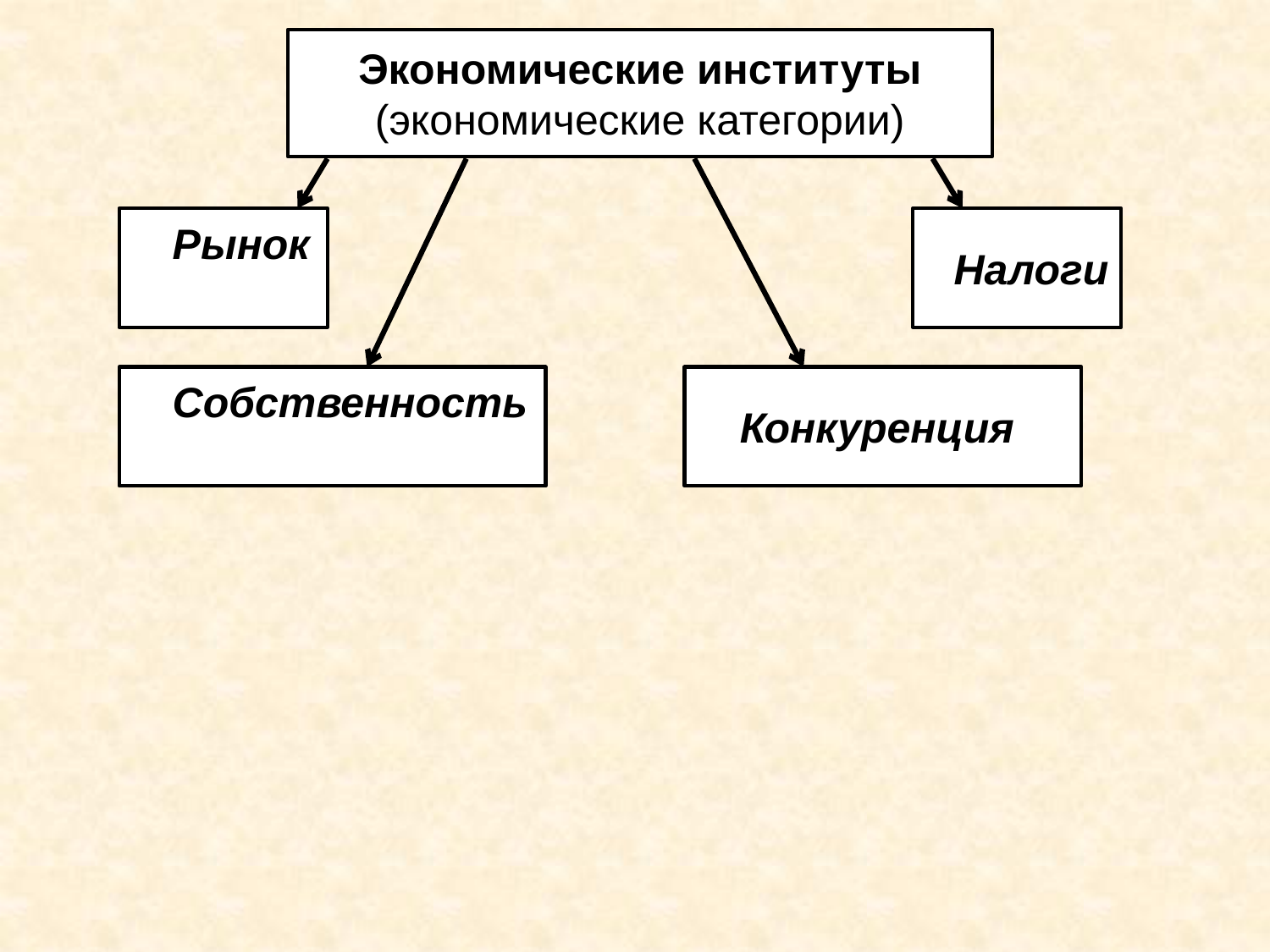

Экономические институты
(экономические категории)
   Рынок
  Налоги
   Собственность
Конкуренция